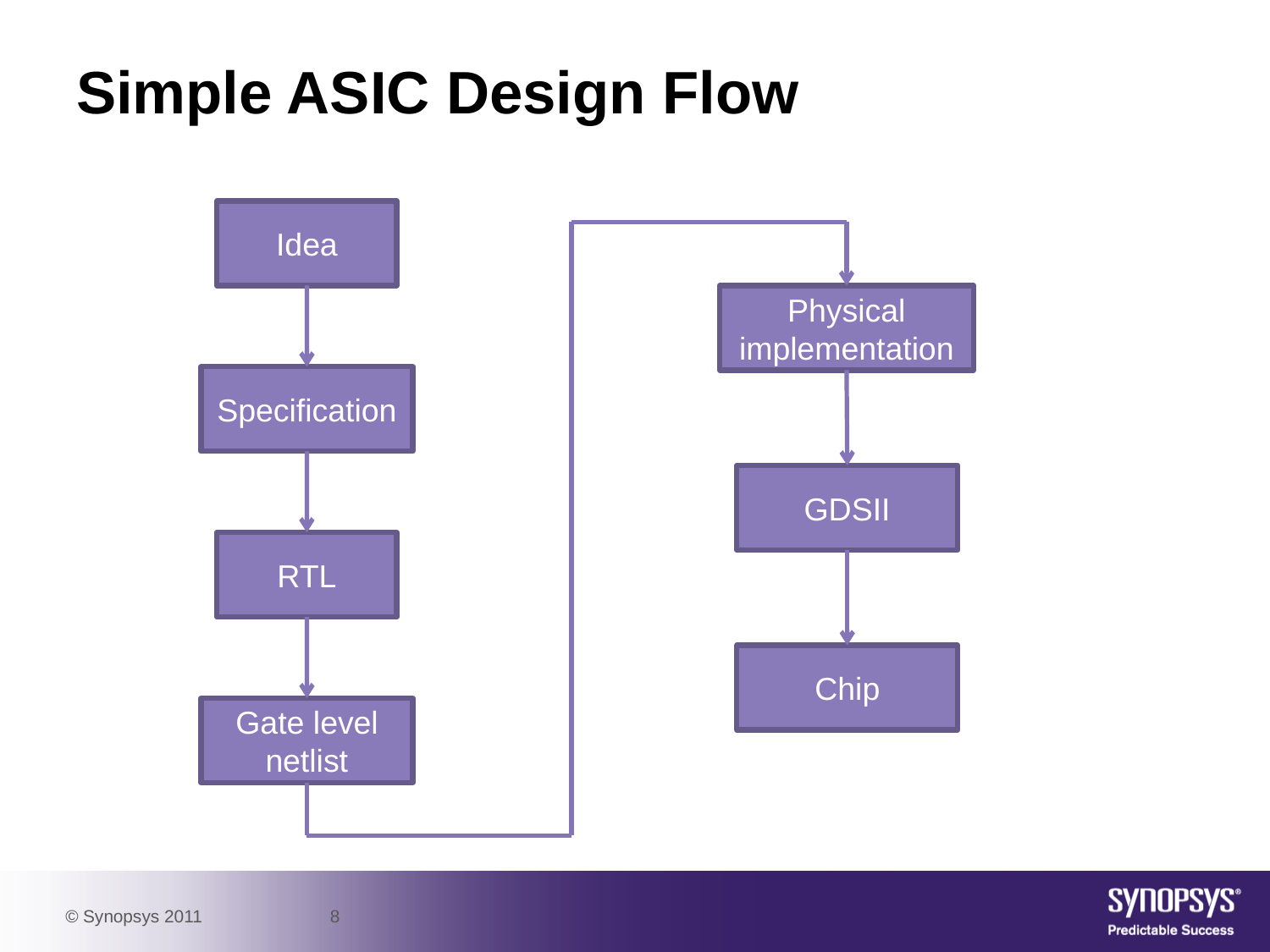

# Simple ASIC Design Flow
Idea
Physical implementation
Specification
GDSII
RTL
Chip
Gate level netlist